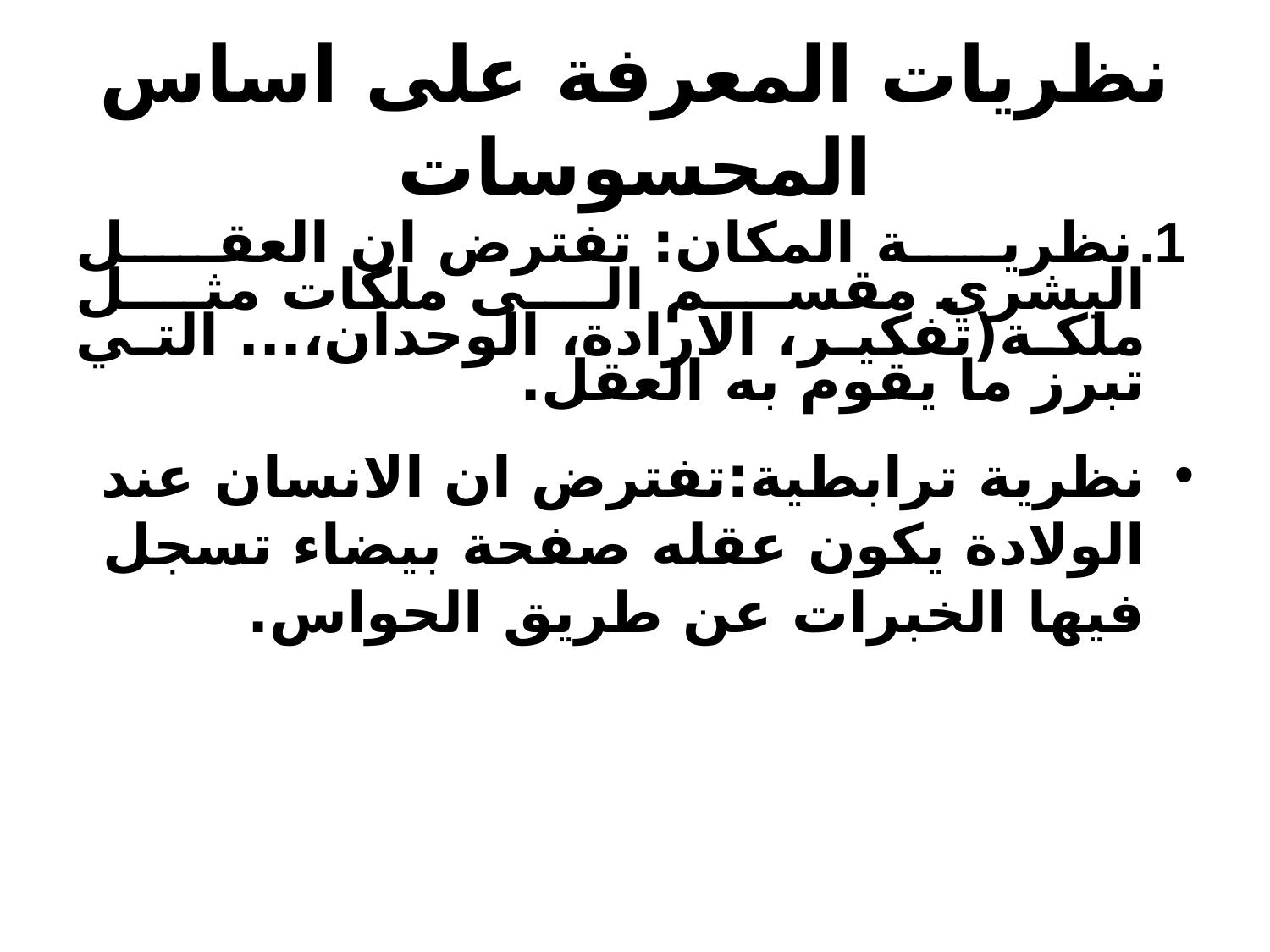

# نظريات المعرفة على اساس المحسوسات
نظرية المكان: تفترض ان العقل البشري مقسم الى ملكات مثل ملكة(تفكير، الارادة، الوحدان،... التي تبرز ما يقوم به العقل.
نظرية ترابطية:تفترض ان الانسان عند الولادة يكون عقله صفحة بيضاء تسجل فيها الخبرات عن طريق الحواس.